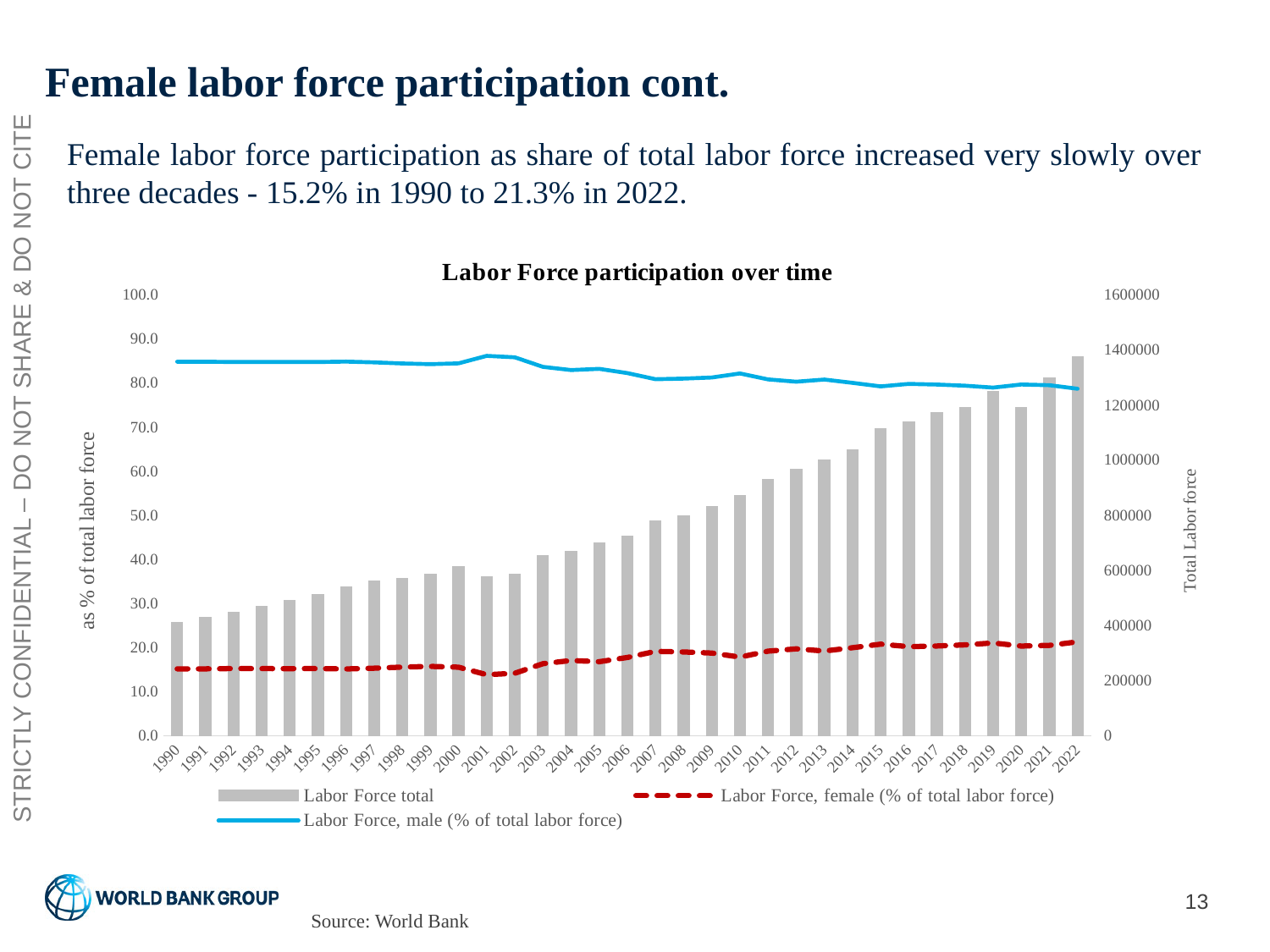

# Female labor force participation cont.
Female labor force participation as share of total labor force increased very slowly over three decades - 15.2% in 1990 to 21.3% in 2022.

### Chart: Labor Force participation over time

| Category | Labor Force total | Labor Force, female (% of total labor force) | Labor Force, male (% of total labor force) |
|---|---|---|---|
STRICTLY CONFIDENTIAL – DO NOT SHARE & DO NOT CITE
13
Source: World Bank